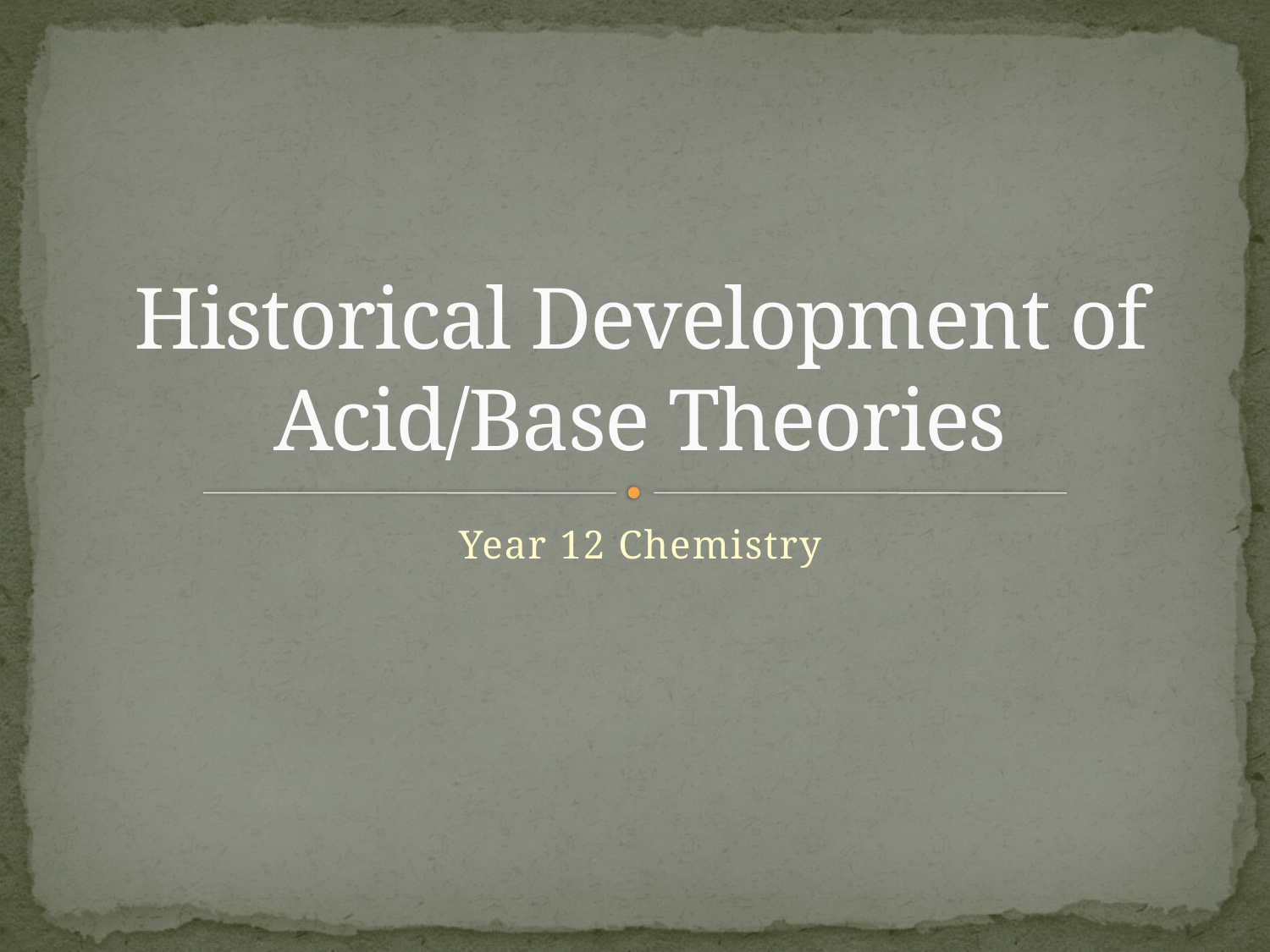

# Historical Development of Acid/Base Theories
Year 12 Chemistry